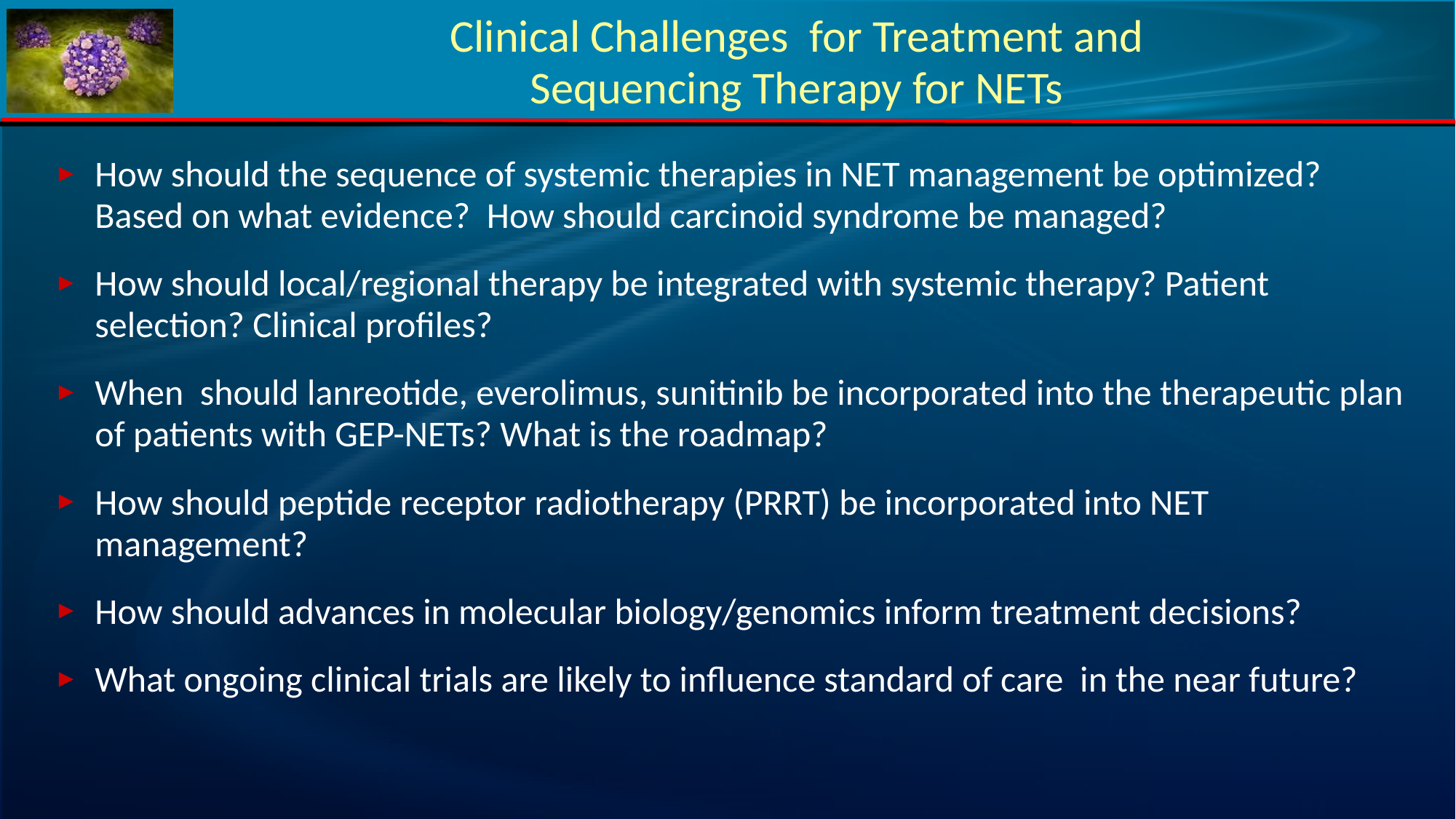

# Clinical Challenges  for Treatment and Sequencing Therapy for NETs
How should the sequence of systemic therapies in NET management be optimized? Based on what evidence?  How should carcinoid syndrome be managed?
How should local/regional therapy be integrated with systemic therapy? Patient selection? Clinical profiles?
When  should lanreotide, everolimus, sunitinib be incorporated into the therapeutic plan of patients with GEP-NETs? What is the roadmap?
How should peptide receptor radiotherapy (PRRT) be incorporated into NET management?
How should advances in molecular biology/genomics inform treatment decisions?
What ongoing clinical trials are likely to influence standard of care  in the near future?